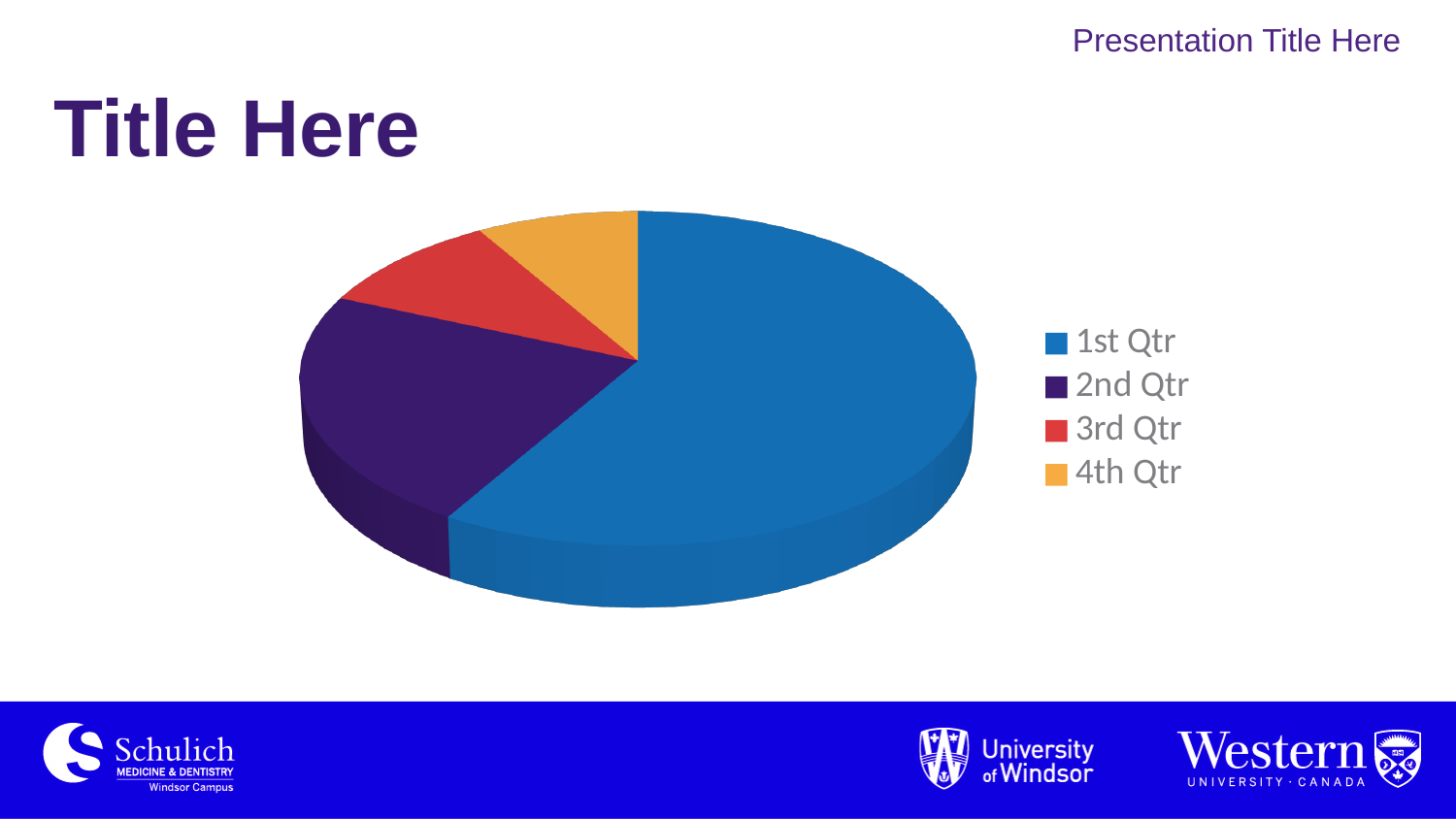

Presentation Title Here
Title Here

[unsupported chart]